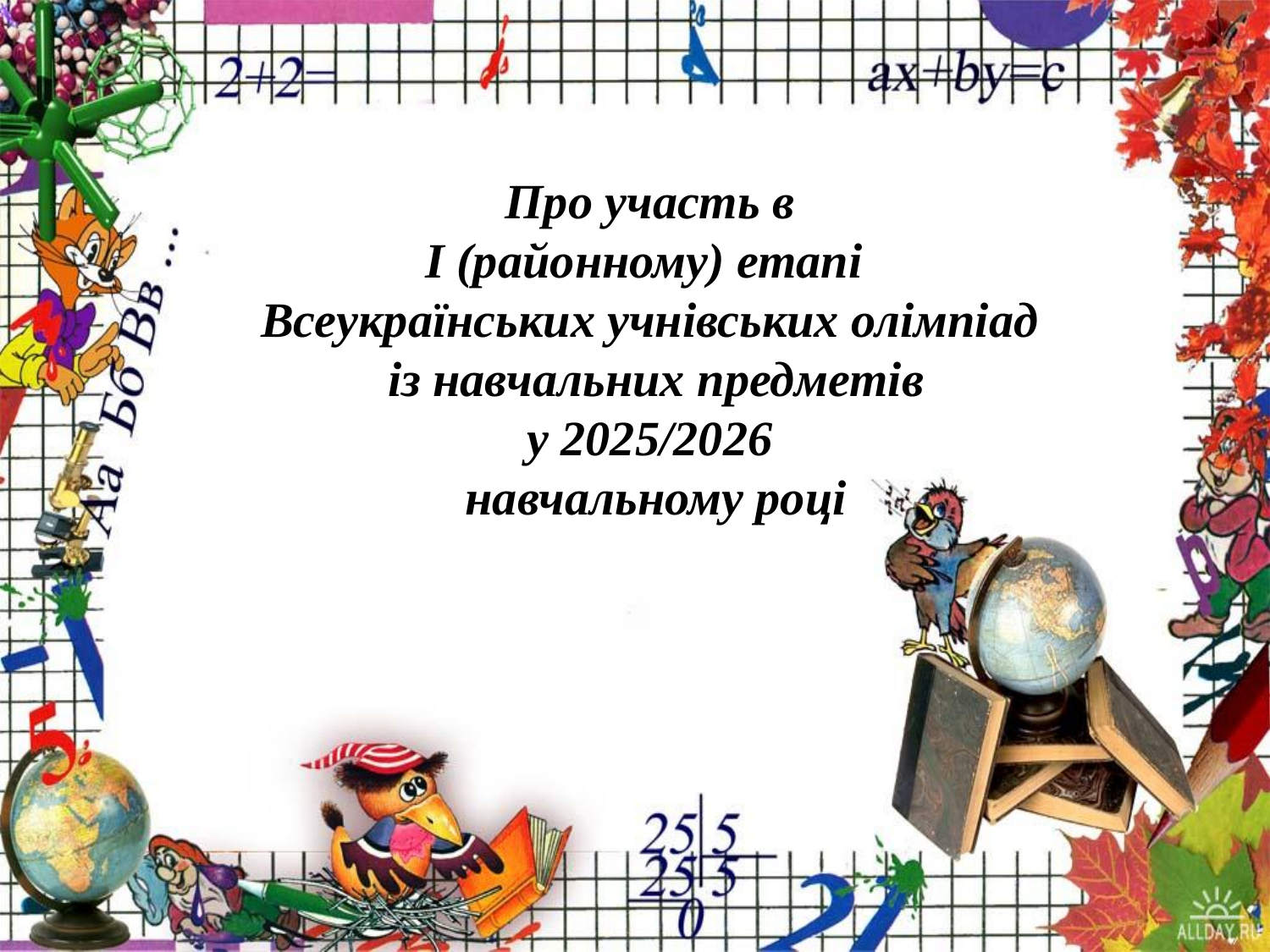

# Про участь в І (районному) етапі Всеукраїнських учнівських олімпіад із навчальних предметів у 2025/2026 навчальному році